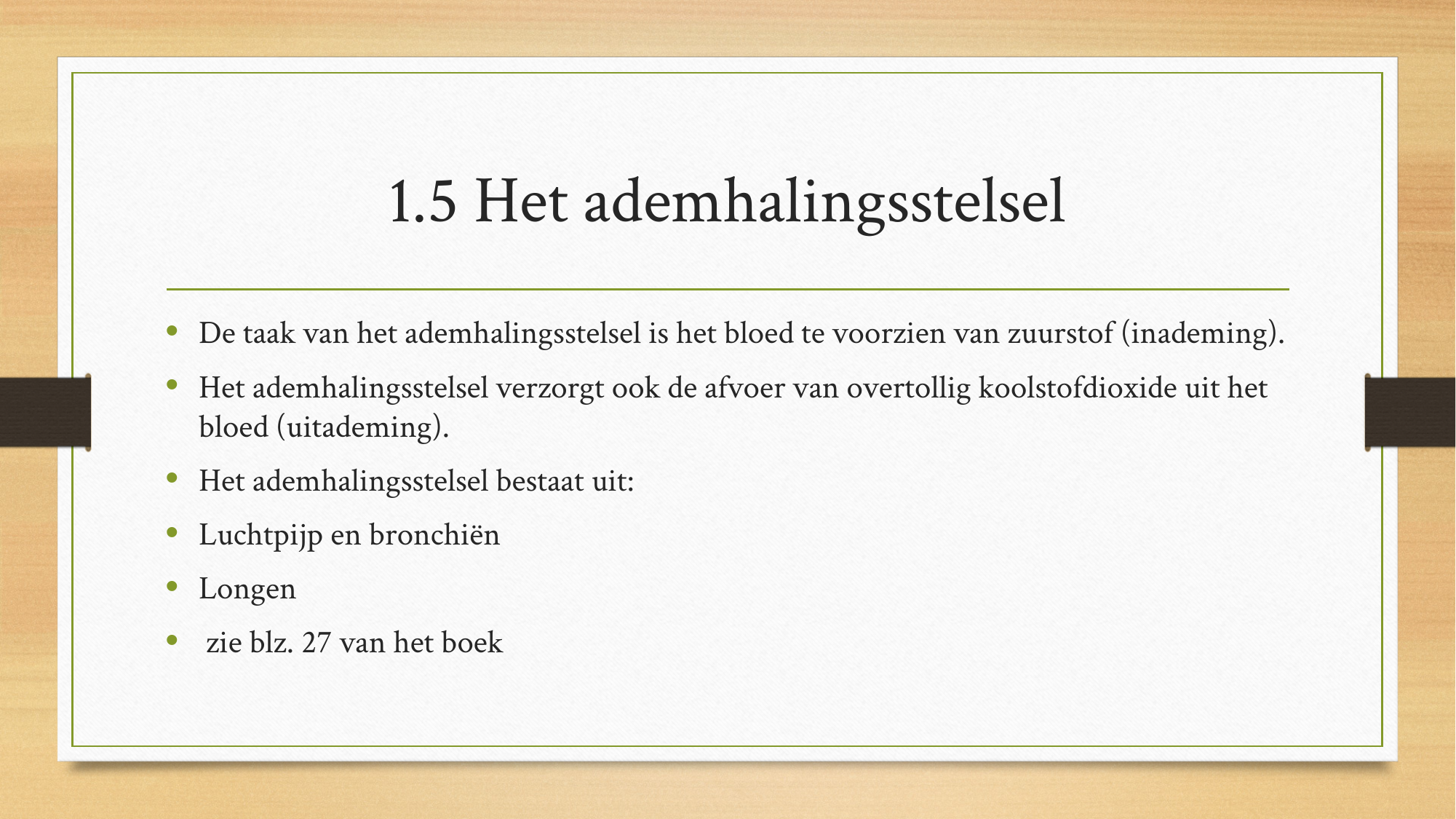

# 1.5 Het ademhalingsstelsel
De taak van het ademhalingsstelsel is het bloed te voorzien van zuurstof (inademing).
Het ademhalingsstelsel verzorgt ook de afvoer van overtollig koolstofdioxide uit het bloed (uitademing).
Het ademhalingsstelsel bestaat uit:
Luchtpijp en bronchiën
Longen
 zie blz. 27 van het boek